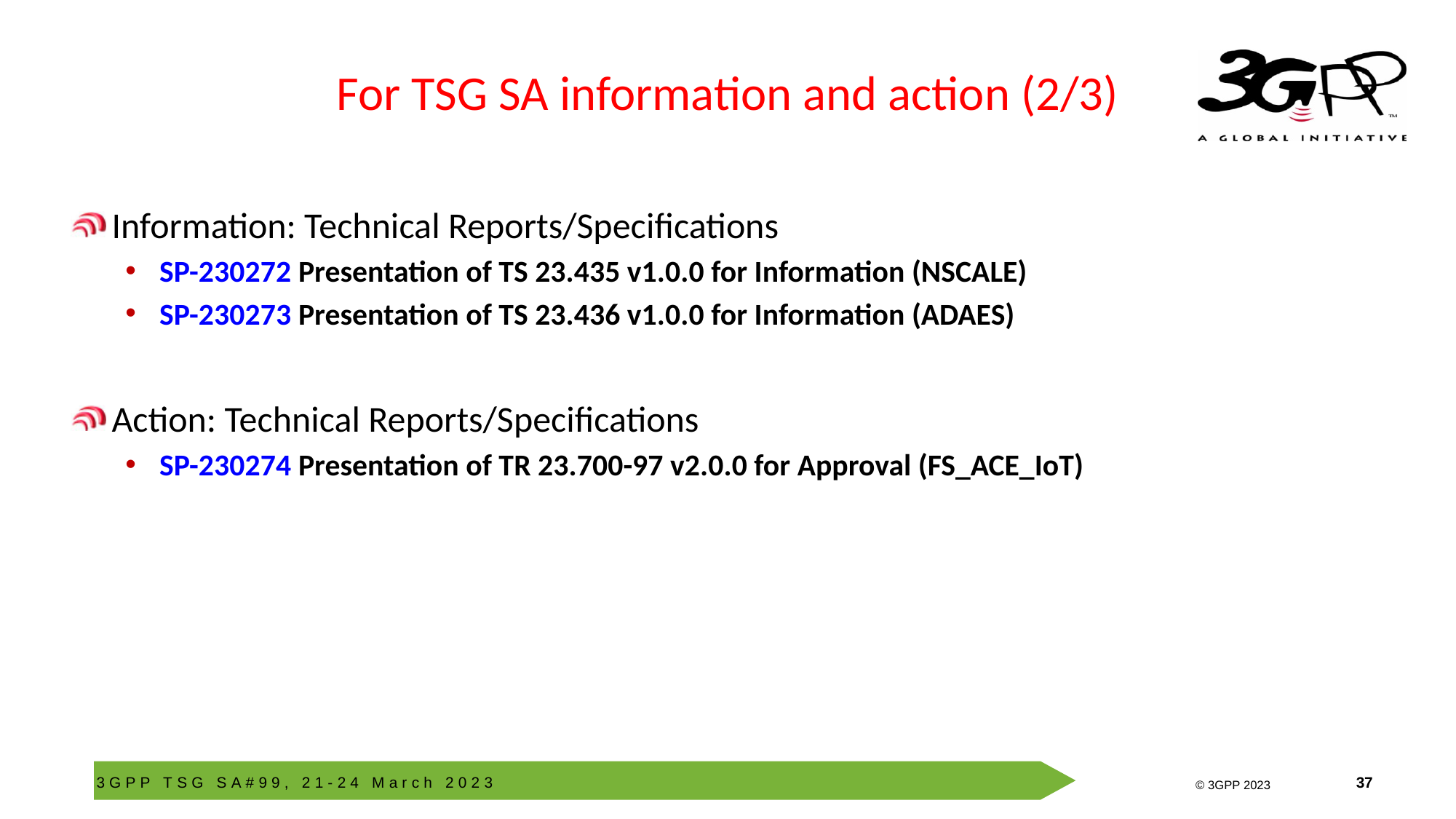

# For TSG SA information and action (2/3)
Information: Technical Reports/Specifications
SP-230272 Presentation of TS 23.435 v1.0.0 for Information (NSCALE)
SP-230273 Presentation of TS 23.436 v1.0.0 for Information (ADAES)

Action: Technical Reports/Specifications
SP-230274 Presentation of TR 23.700-97 v2.0.0 for Approval (FS_ACE_IoT)